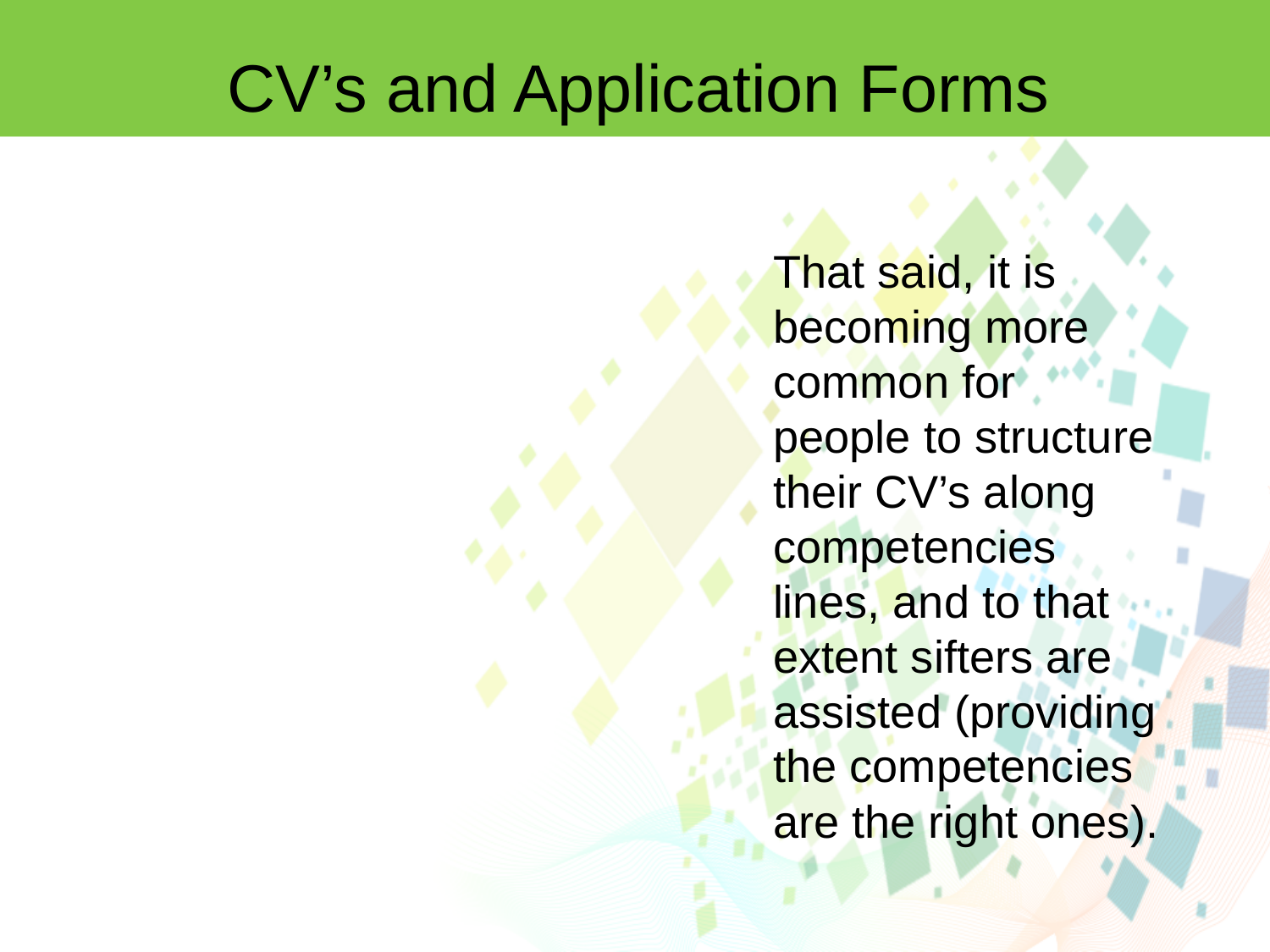

CV’s and Application Forms
That said, it is becoming more common for people to structure their CV’s along competencies lines, and to that extent sifters are assisted (providing the competencies are the right ones).